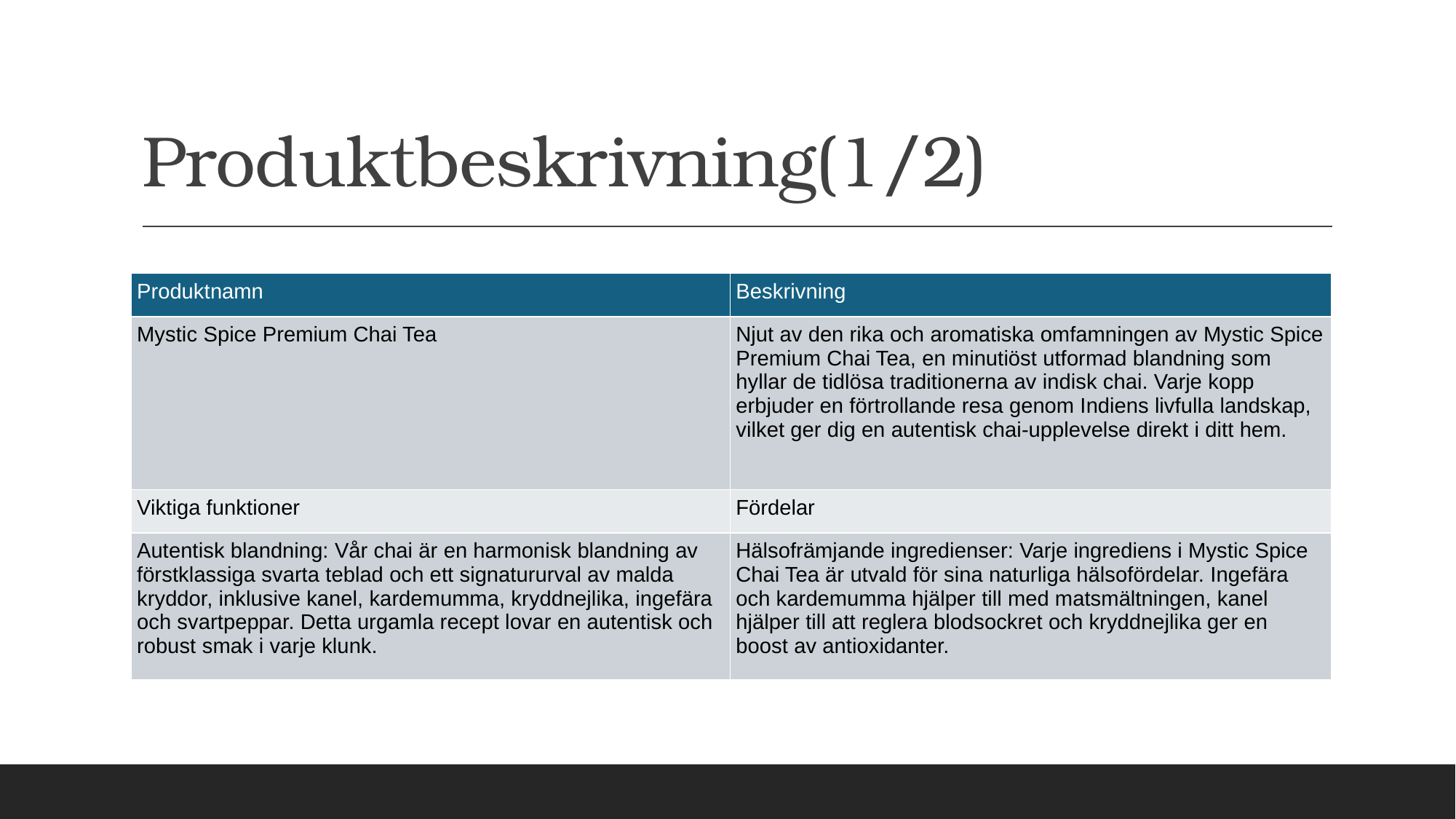

# Produktbeskrivning(1/2)
| Produktnamn | Beskrivning |
| --- | --- |
| Mystic Spice Premium Chai Tea | Njut av den rika och aromatiska omfamningen av Mystic Spice Premium Chai Tea, en minutiöst utformad blandning som hyllar de tidlösa traditionerna av indisk chai. Varje kopp erbjuder en förtrollande resa genom Indiens livfulla landskap, vilket ger dig en autentisk chai-upplevelse direkt i ditt hem. |
| Viktiga funktioner | Fördelar |
| Autentisk blandning: Vår chai är en harmonisk blandning av förstklassiga svarta teblad och ett signatururval av malda kryddor, inklusive kanel, kardemumma, kryddnejlika, ingefära och svartpeppar. Detta urgamla recept lovar en autentisk och robust smak i varje klunk. | Hälsofrämjande ingredienser: Varje ingrediens i Mystic Spice Chai Tea är utvald för sina naturliga hälsofördelar. Ingefära och kardemumma hjälper till med matsmältningen, kanel hjälper till att reglera blodsockret och kryddnejlika ger en boost av antioxidanter. |